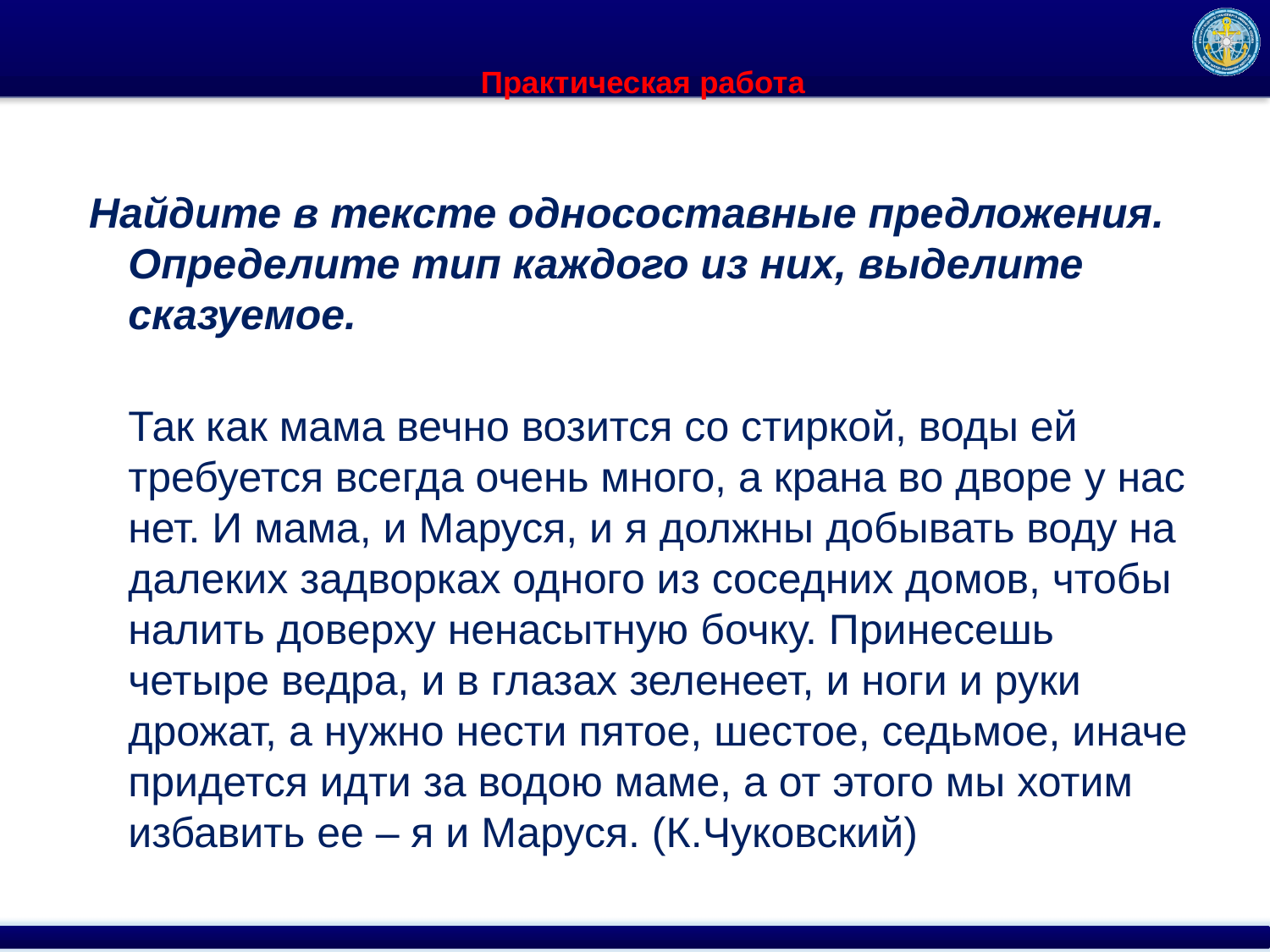

# Практическая работа
Найдите в тексте односоставные предложения. Определите тип каждого из них, выделите сказуемое.
Так как мама вечно возится со стиркой, воды ей требуется всегда очень много, а крана во дворе у нас нет. И мама, и Маруся, и я должны добывать воду на далеких задворках одного из соседних домов, чтобы налить доверху ненасытную бочку. Принесешь четыре ведра, и в глазах зеленеет, и ноги и руки дрожат, а нужно нести пятое, шестое, седьмое, иначе придется идти за водою маме, а от этого мы хотим избавить ее – я и Маруся. (К.Чуковский)